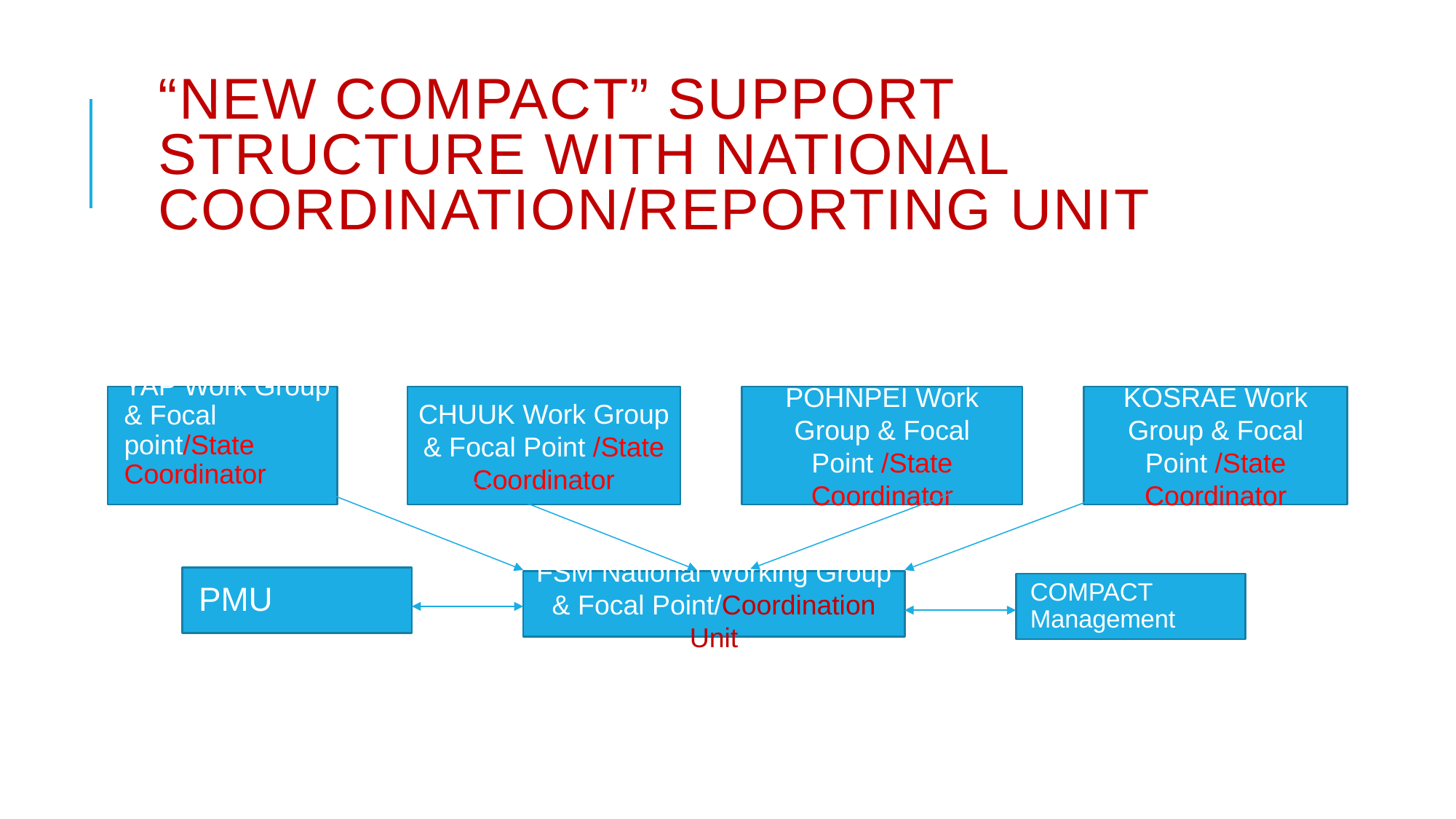

“NEW COMPACT” SUPPORT STRUCTURE with national COORDINATION/REPORTING UNIT
YAP Work Group & Focal point/State Coordinator
CHUUK Work Group & Focal Point /State Coordinator
POHNPEI Work Group & Focal Point /State Coordinator
KOSRAE Work Group & Focal Point /State Coordinator
PMU
FSM National Working Group & Focal Point/Coordination Unit
COMPACT Management